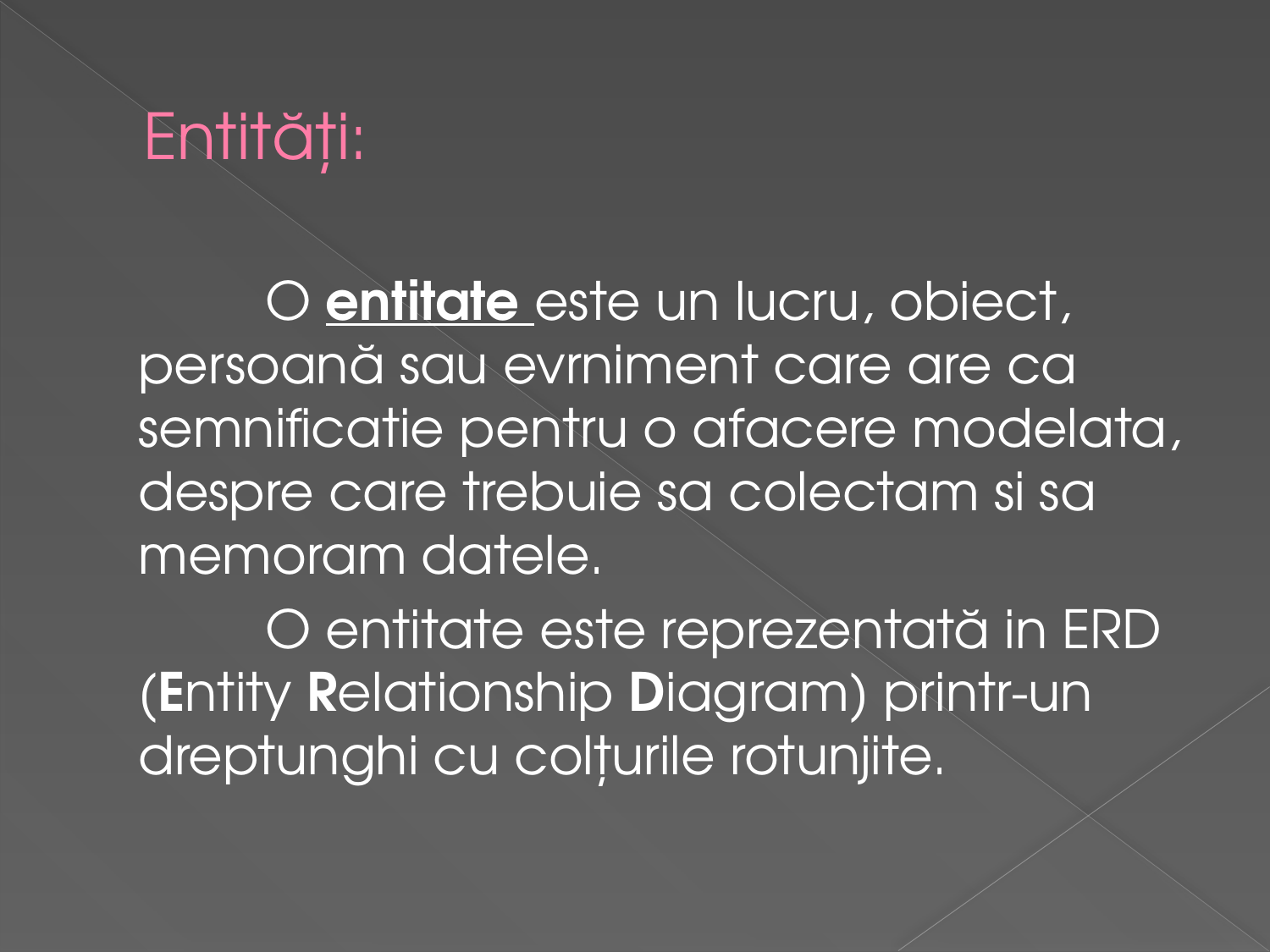

# Entităţi:
		O entitate este un lucru, obiect, persoană sau evrniment care are ca semnificatie pentru o afacere modelata, despre care trebuie sa colectam si sa memoram datele.
		O entitate este reprezentată in ERD (Entity Relationship Diagram) printr-un dreptunghi cu colţurile rotunjite.